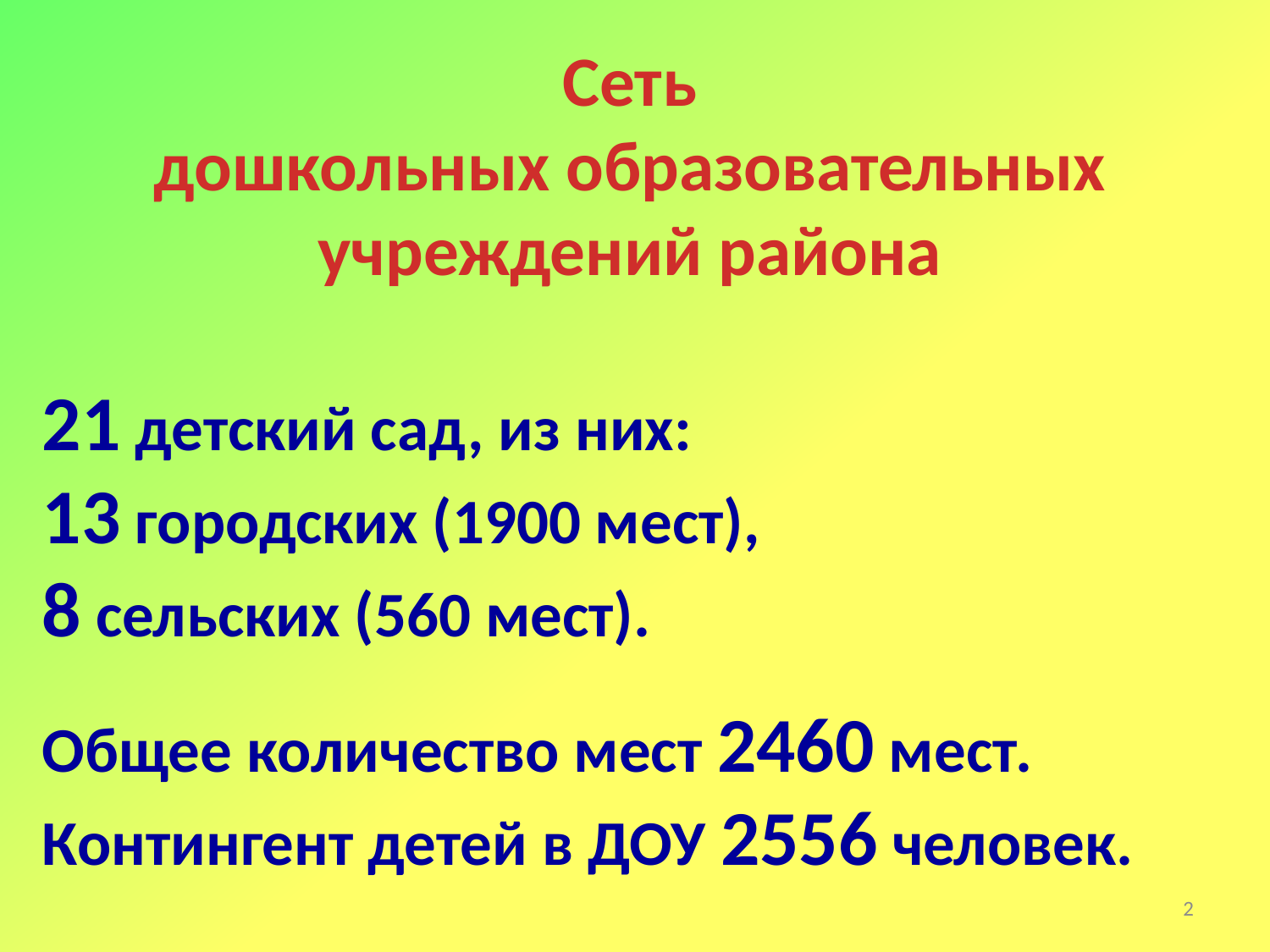

Сеть
дошкольных образовательных
учреждений района
21 детский сад, из них:
13 городских (1900 мест),
8 сельских (560 мест).

Общее количество мест 2460 мест.
Контингент детей в ДОУ 2556 человек.
2